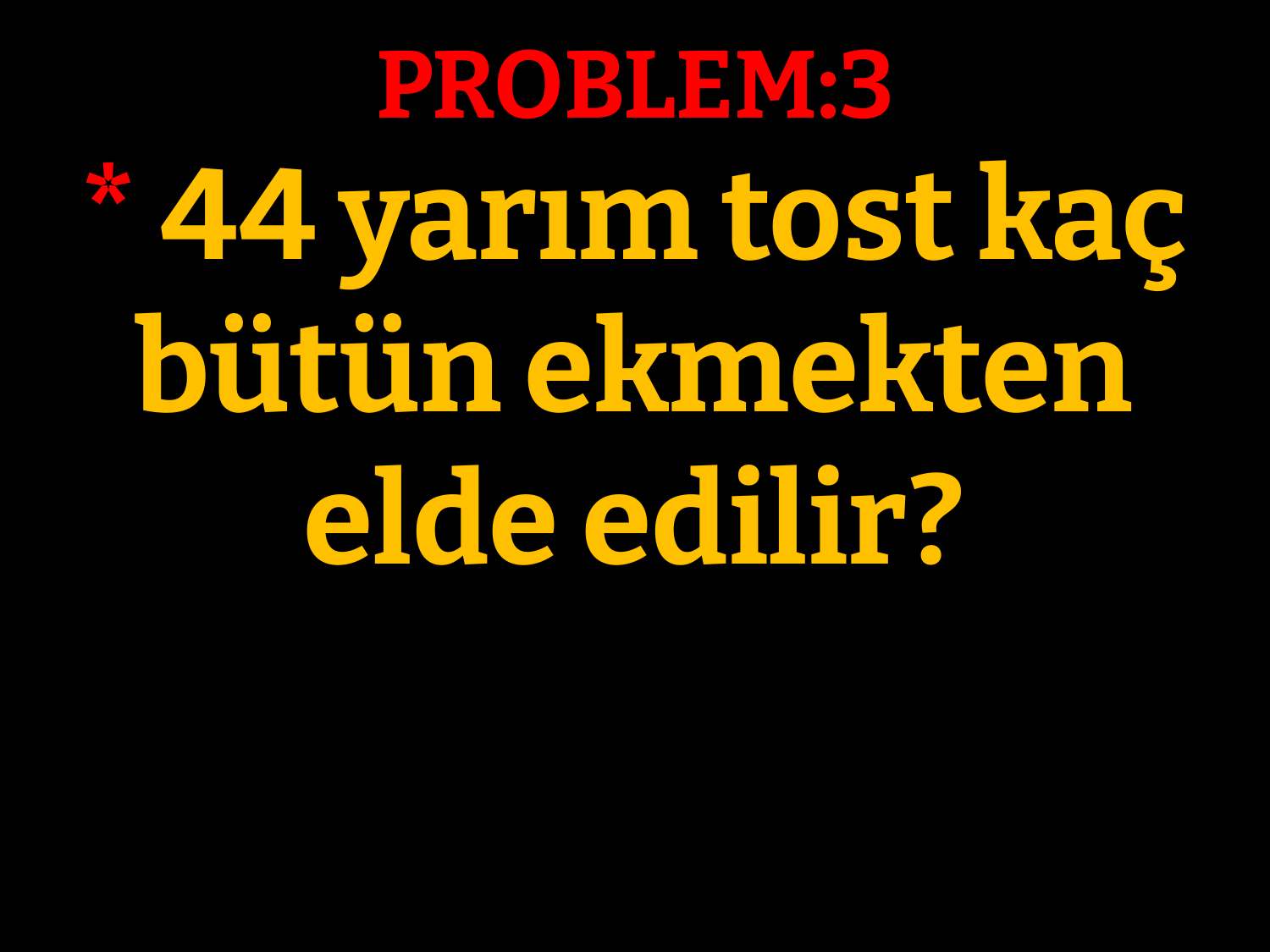

PROBLEM:3
* 44 yarım tost kaç bütün ekmekten elde edilir?